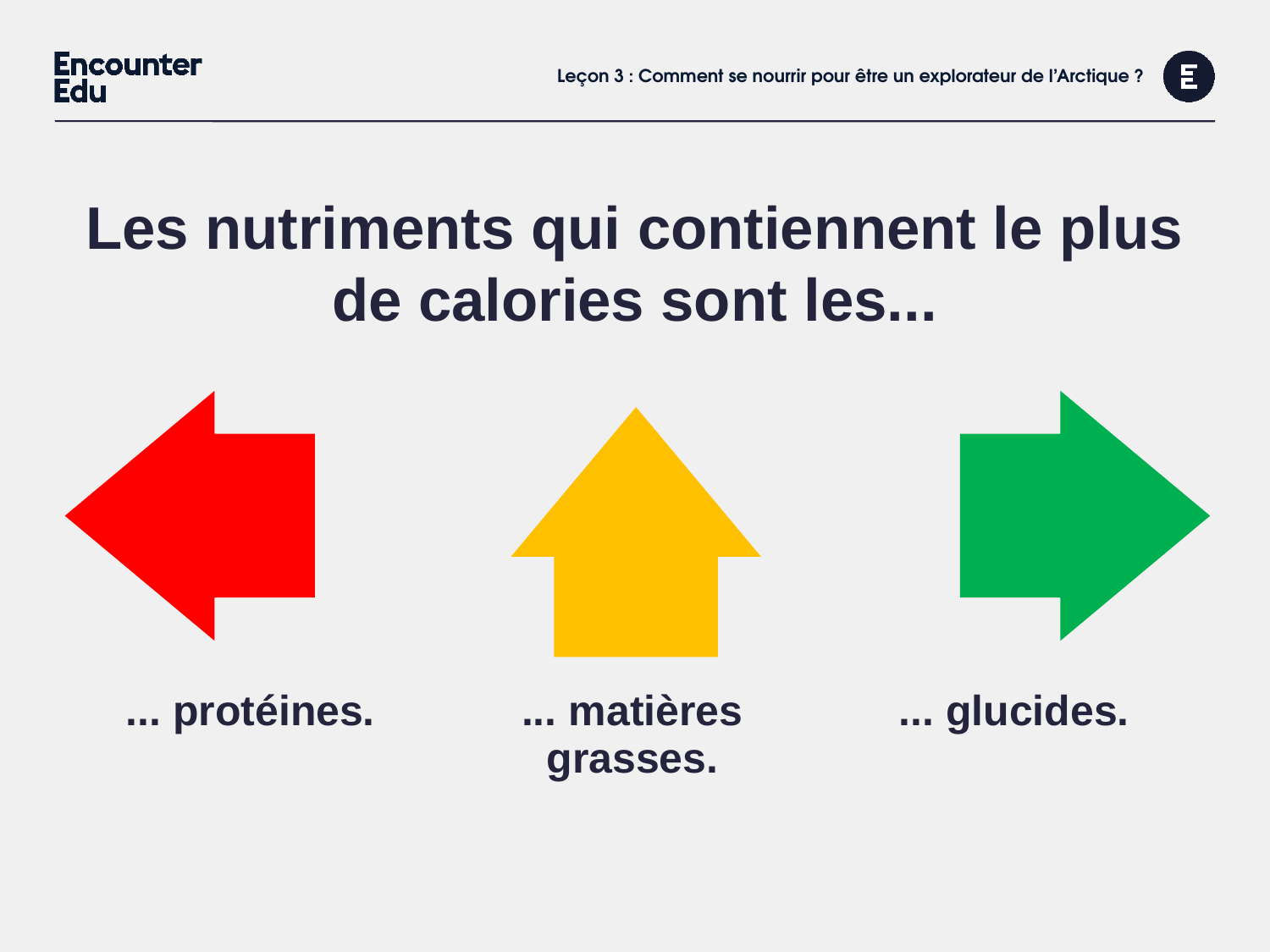

# Leçon 3 : Comment se nourrir pour être un explorateur de l’Arctique ?
Les nutriments qui contiennent le plus de calories sont les...

| ... protéines. | ... matières grasses. | ... glucides. |
| --- | --- | --- |